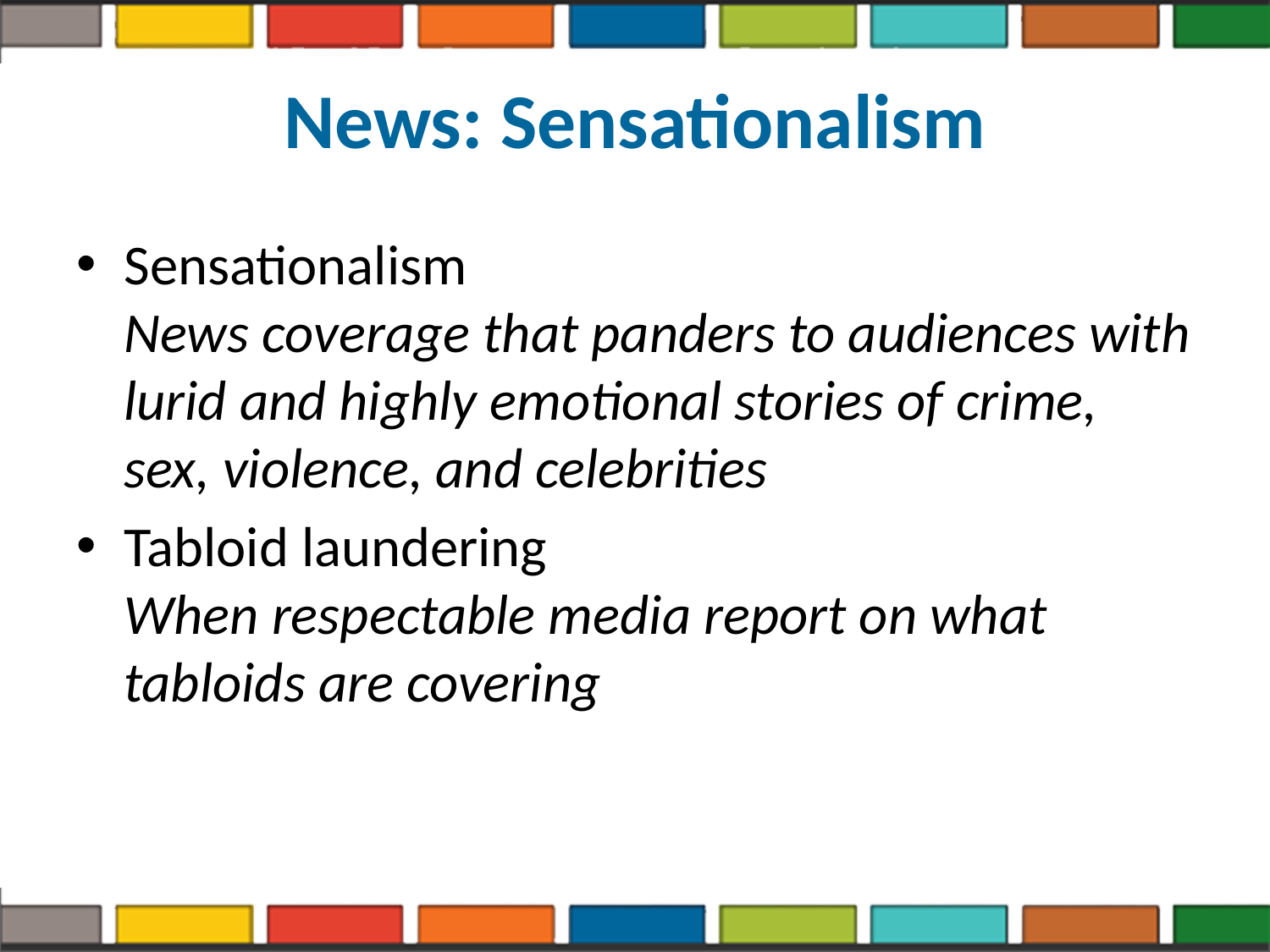

# News: Sensationalism
Sensationalism
News coverage that panders to audiences with lurid and highly emotional stories of crime, sex, violence, and celebrities
Tabloid laundering
When respectable media report on what tabloids are covering